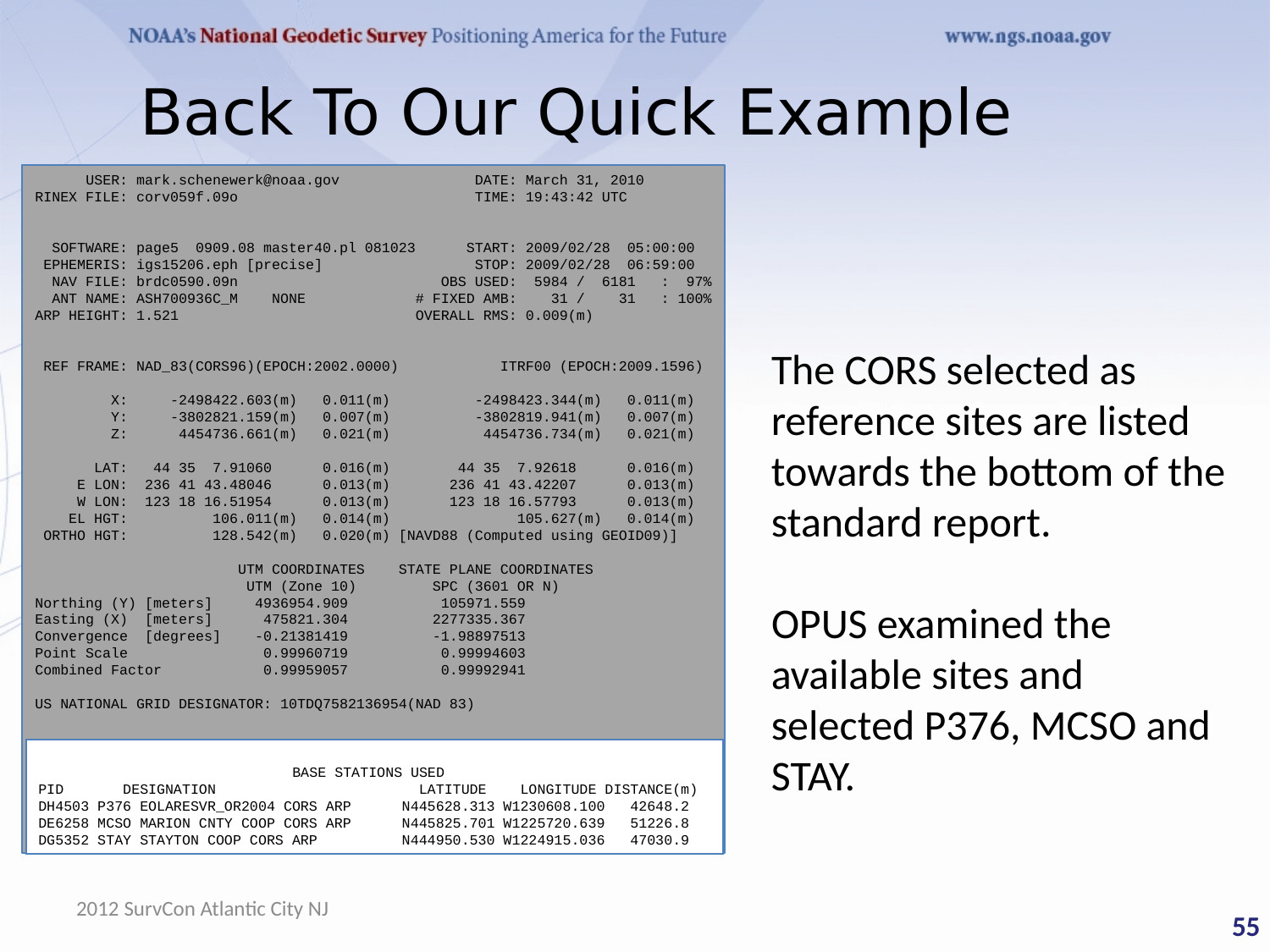

# Back To Our Quick Example
      USER: mark.schenewerk@noaa.gov                DATE: March 31, 2010
RINEX FILE: corv059f.09o                            TIME: 19:43:42 UTC
  SOFTWARE: page5  0909.08 master40.pl 081023      START: 2009/02/28  05:00:00
 EPHEMERIS: igs15206.eph [precise]                  STOP: 2009/02/28  06:59:00
  NAV FILE: brdc0590.09n                        OBS USED:  5984 /  6181   :  97%
  ANT NAME: ASH700936C_M    NONE             # FIXED AMB:    31 /    31   : 100%
ARP HEIGHT: 1.521                            OVERALL RMS: 0.009(m)
 REF FRAME: NAD_83(CORS96)(EPOCH:2002.0000)            ITRF00 (EPOCH:2009.1596)
     
         X:     -2498422.603(m)   0.011(m)          -2498423.344(m)   0.011(m)
         Y:     -3802821.159(m)   0.007(m)          -3802819.941(m)   0.007(m)
         Z:      4454736.661(m)   0.021(m)           4454736.734(m)   0.021(m)
       LAT:   44 35  7.91060      0.016(m)        44 35  7.92618      0.016(m)
     E LON:  236 41 43.48046      0.013(m)       236 41 43.42207      0.013(m)
     W LON:  123 18 16.51954      0.013(m)       123 18 16.57793      0.013(m)
    EL HGT:          106.011(m)   0.014(m)               105.627(m)   0.014(m)
 ORTHO HGT:          128.542(m)   0.020(m) [NAVD88 (Computed using GEOID09)]
                        UTM COORDINATES    STATE PLANE COORDINATES
                         UTM (Zone 10)         SPC (3601 OR N)
Northing (Y) [meters]     4936954.909           105971.559
Easting (X)  [meters]      475821.304          2277335.367
Convergence  [degrees]    -0.21381419          -1.98897513
Point Scale                0.99960719           0.99994603
Combined Factor            0.99959057           0.99992941
US NATIONAL GRID DESIGNATOR: 10TDQ7582136954(NAD 83)
                              BASE STATIONS USED
PID       DESIGNATION                        LATITUDE    LONGITUDE DISTANCE(m)
DH4503 P376 EOLARESVR_OR2004 CORS ARP      N445628.313 W1230608.100   42648.2
DE6258 MCSO MARION CNTY COOP CORS ARP      N445825.701 W1225720.639   51226.8
DG5352 STAY STAYTON COOP CORS ARP          N444950.530 W1224915.036   47030.9
The CORS selected as reference sites are listed towards the bottom of the standard report.

OPUS examined the available sites and selected P376, MCSO and STAY.
                              BASE STATIONS USED
PID       DESIGNATION                        LATITUDE    LONGITUDE DISTANCE(m)
DH4503 P376 EOLARESVR_OR2004 CORS ARP      N445628.313 W1230608.100   42648.2
DE6258 MCSO MARION CNTY COOP CORS ARP      N445825.701 W1225720.639   51226.8
DG5352 STAY STAYTON COOP CORS ARP          N444950.530 W1224915.036   47030.9
2012 SurvCon Atlantic City NJ

 55